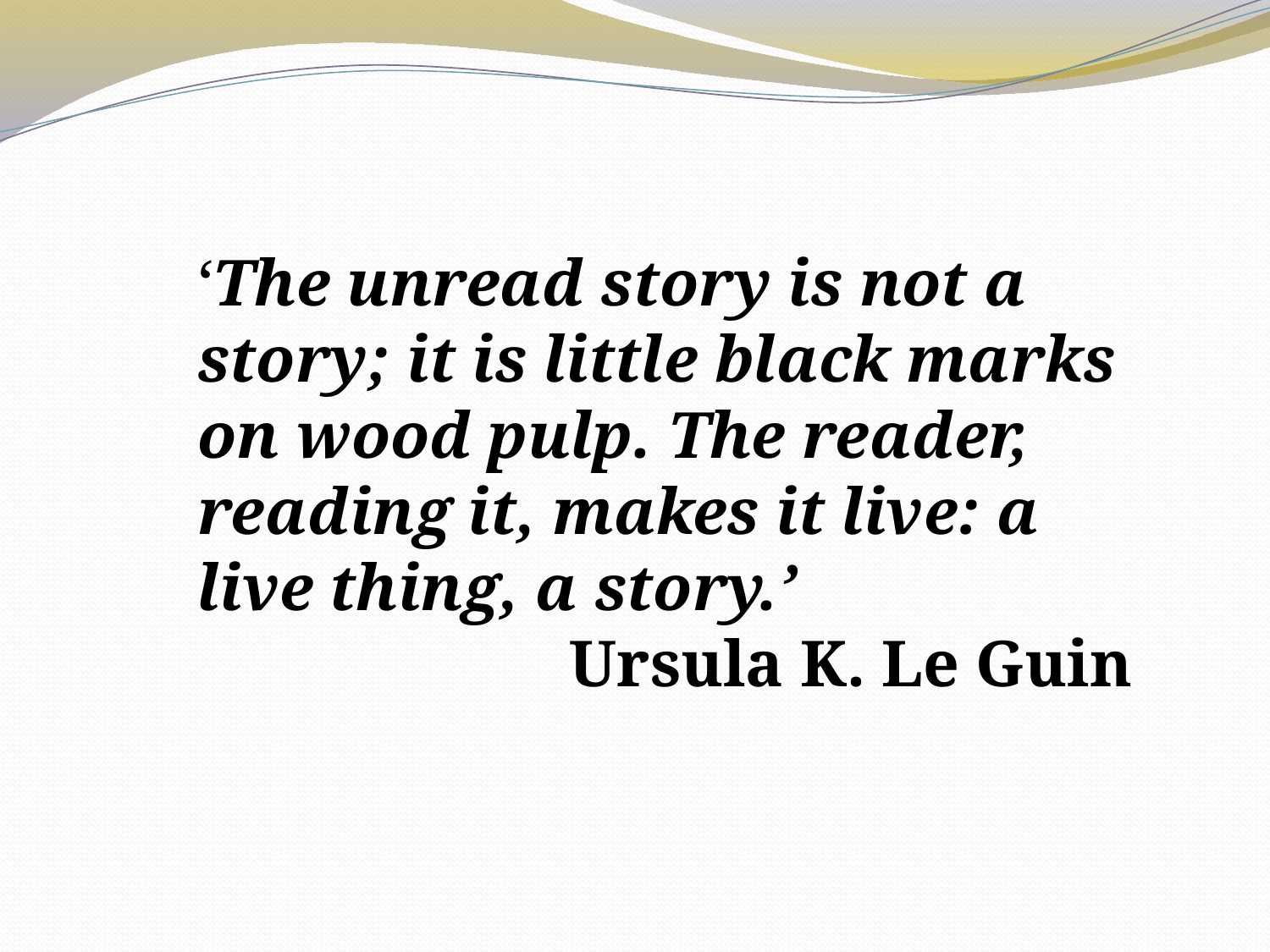

‘The unread story is not a story; it is little black marks on wood pulp. The reader, reading it, makes it live: a live thing, a story.’
Ursula K. Le Guin